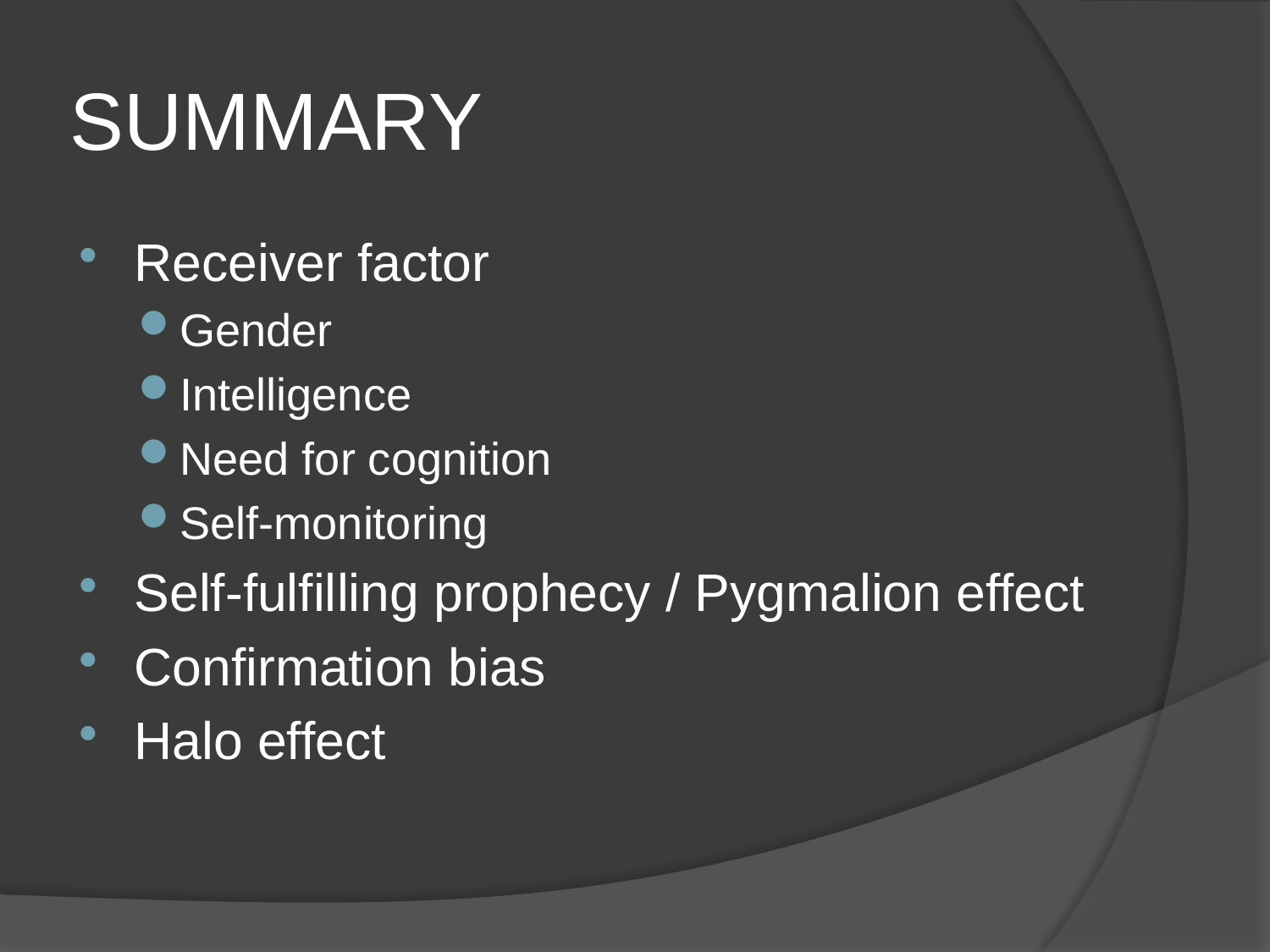

# SUMMARY
Receiver factor
Gender
Intelligence
Need for cognition
Self-monitoring
Self-fulfilling prophecy / Pygmalion effect
Confirmation bias
Halo effect